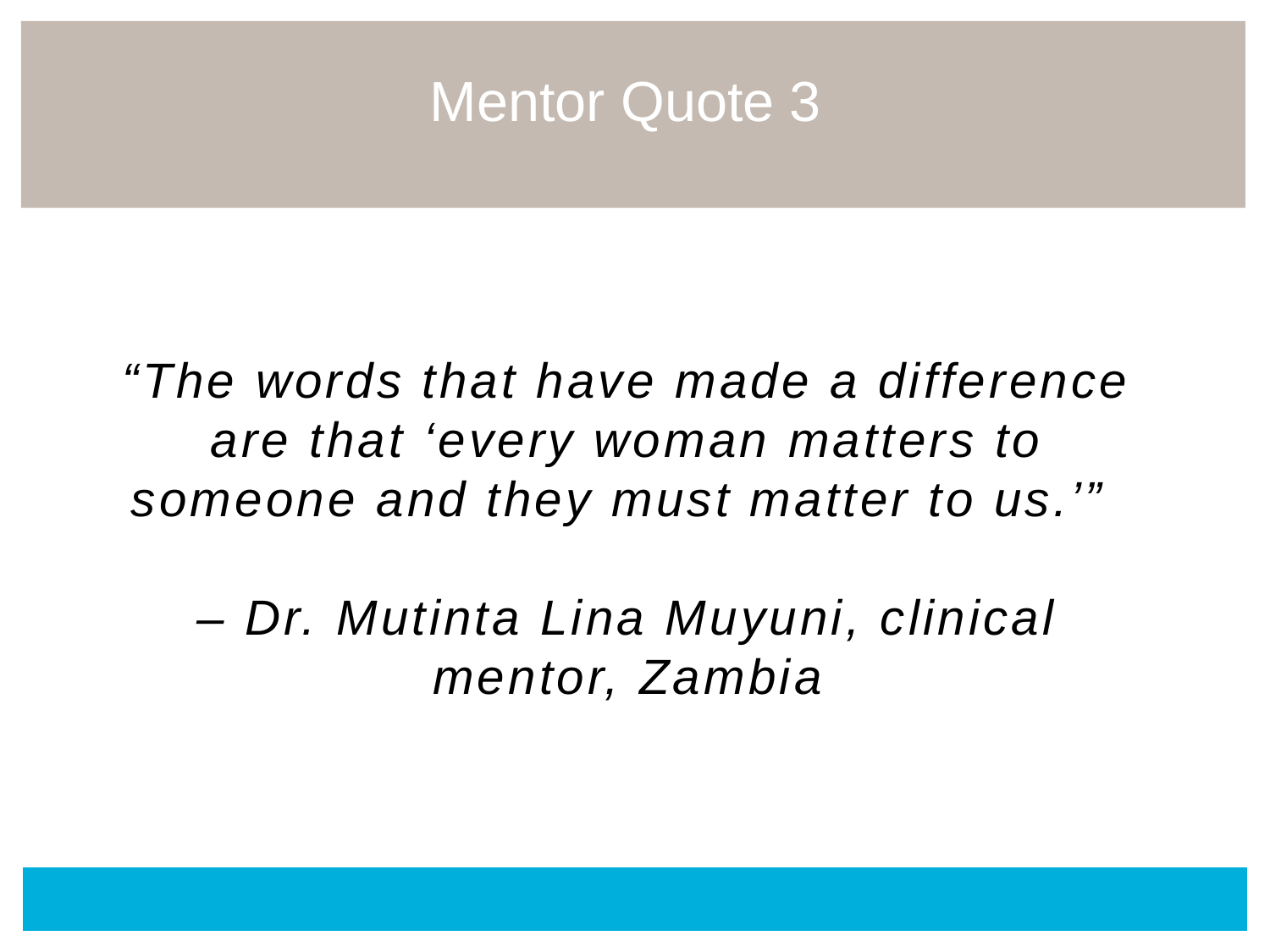

Mentor Quote 3
# “The words that have made a difference are that ‘every woman matters to someone and they must matter to us.’” – Dr. Mutinta Lina Muyuni, clinical mentor, Zambia